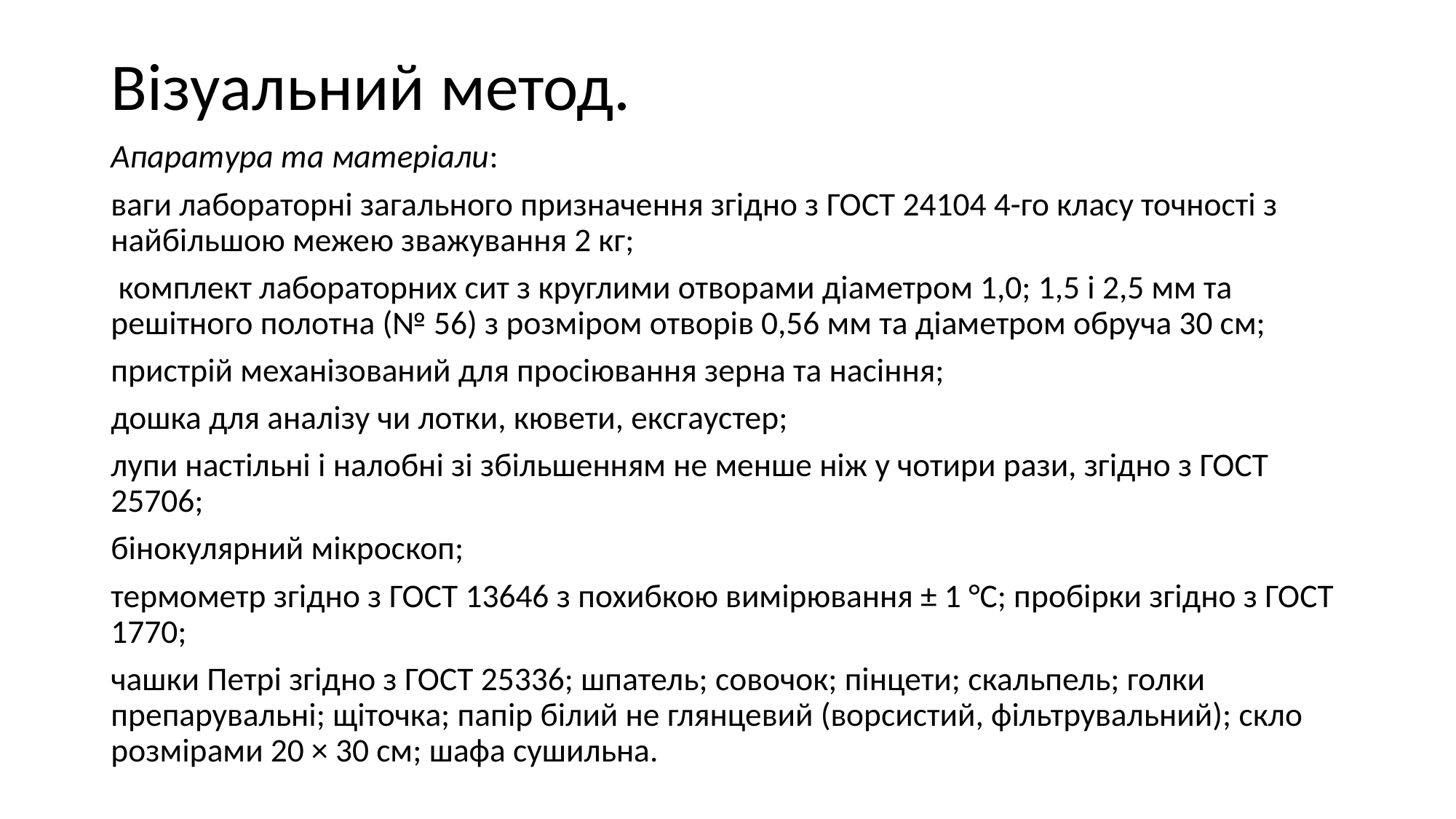

# Візуальний метод.
Апаратура та матеріали:
ваги лабораторні загального призначення згідно з ГОСТ 24104 4-го класу точності з найбільшою межею зважування 2 кг;
 комплект лабораторних сит з круглими отворами діаметром 1,0; 1,5 і 2,5 мм та решітного полотна (№ 56) з розміром отворів 0,56 мм та діаметром обруча 30 см;
пристрій механізований для просіювання зерна та насіння;
дошка для аналізу чи лотки, кювети, ексгаустер;
лупи настільні і налобні зі збільшенням не менше ніж у чотири рази, згідно з ГОСТ 25706;
бінокулярний мікроскоп;
термометр згідно з ГОСТ 13646 з похибкою вимірювання ± 1 °С; пробірки згідно з ГОСТ 1770;
чашки Петрі згідно з ГОСТ 25336; шпатель; совочок; пінцети; скальпель; голки препарувальні; щіточка; папір білий не глянцевий (ворсистий, фільтрувальний); скло розмірами 20 × 30 см; шафа сушильна.